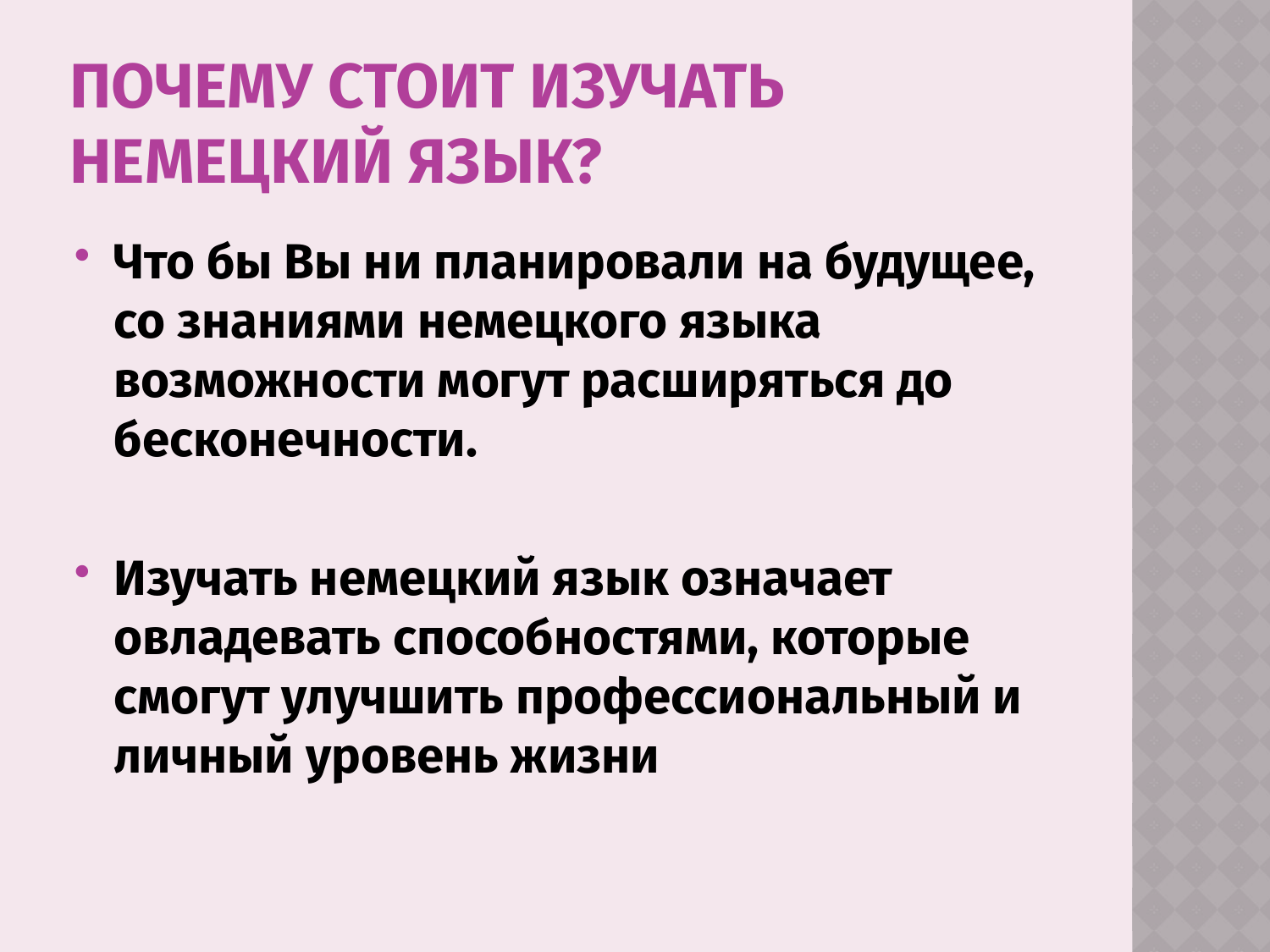

# Почему стоит изучать немецкий язык?
Что бы Вы ни планировали на будущее, со знаниями немецкого языка возможности могут расширяться до бесконечности.

Изучать немецкий язык означает овладевать способностями, которые смогут улучшить профессиональный и личный уровень жизни